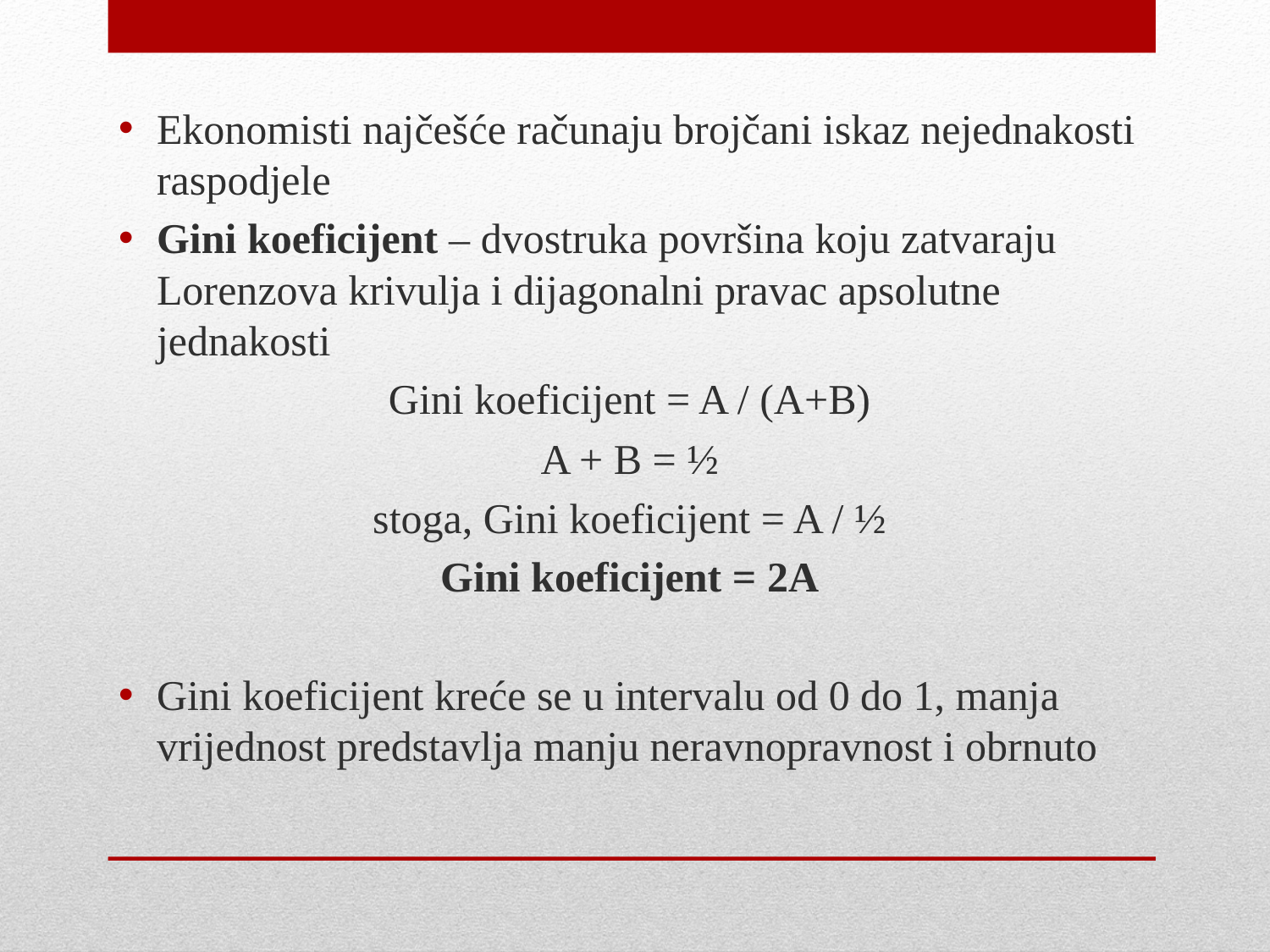

Ekonomisti najčešće računaju brojčani iskaz nejednakosti raspodjele
Gini koeficijent – dvostruka površina koju zatvaraju Lorenzova krivulja i dijagonalni pravac apsolutne jednakosti
Gini koeficijent = A / (A+B)
A + B = ½
stoga, Gini koeficijent = A / ½
Gini koeficijent = 2A

Gini koeficijent kreće se u intervalu od 0 do 1, manja vrijednost predstavlja manju neravnopravnost i obrnuto